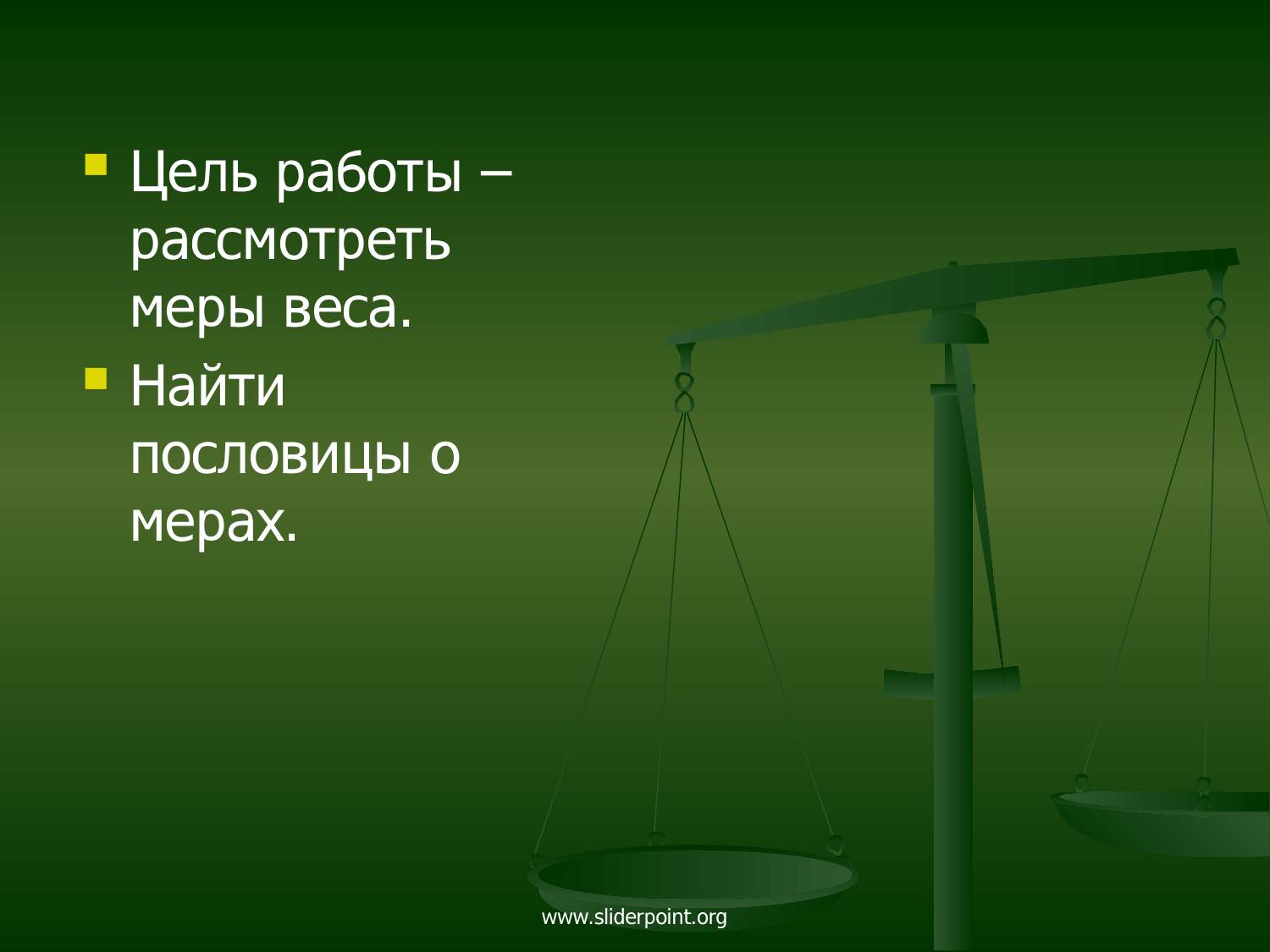

Цель работы – рассмотреть меры веса.
Найти пословицы о мерах.
www.sliderpoint.org